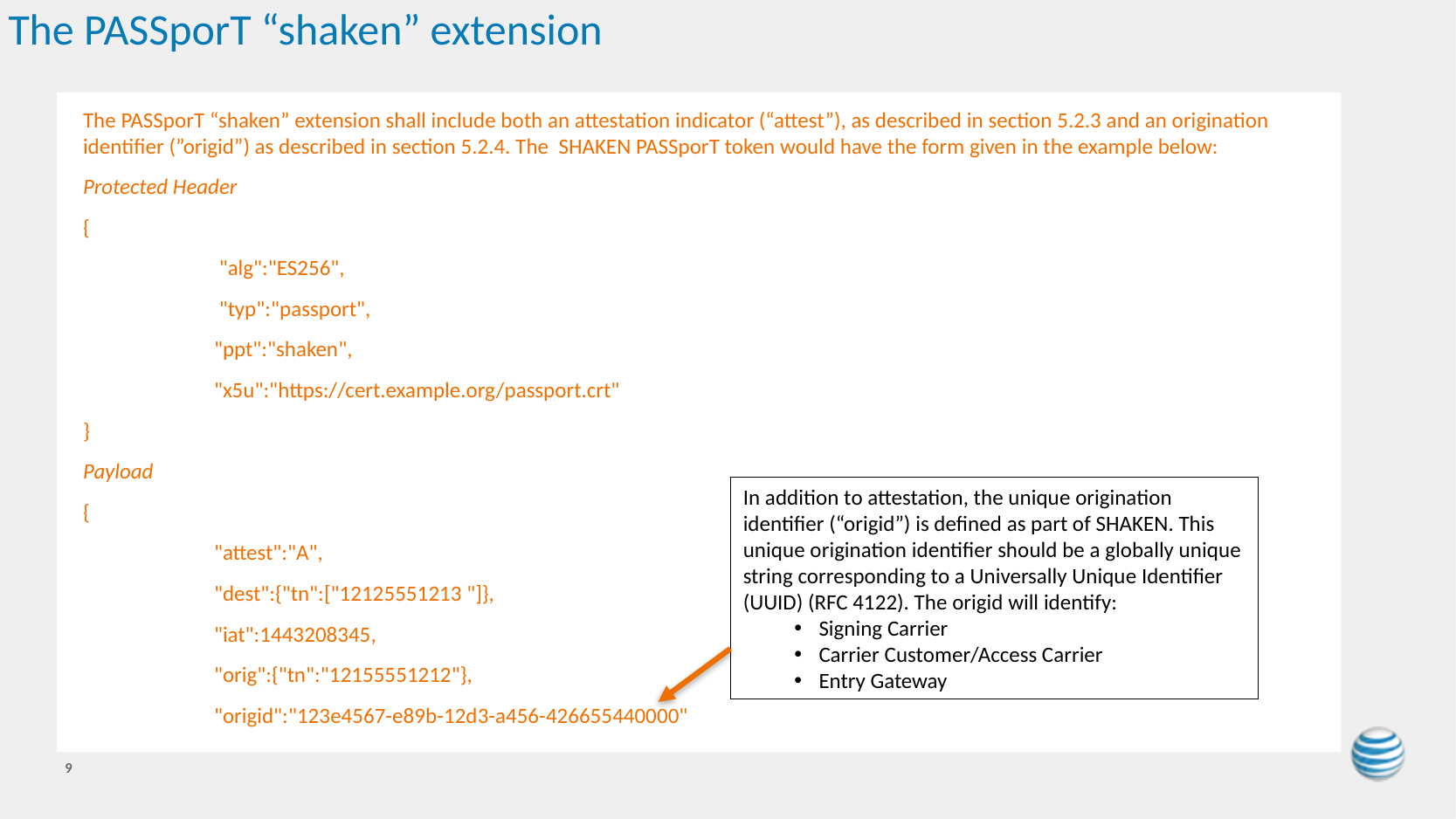

# The PASSporT “shaken” extension
The PASSporT “shaken” extension shall include both an attestation indicator (“attest”), as described in section 5.2.3 and an origination identifier (”origid”) as described in section 5.2.4. The  SHAKEN PASSporT token would have the form given in the example below:
Protected Header
{
     	 "alg":"ES256",
     	 "typ":"passport",
	"ppt":"shaken",
	"x5u":"https://cert.example.org/passport.crt"
}
Payload
{
	"attest":"A",
    	"dest":{"tn":["12125551213 "]},
	"iat":1443208345,
    	"orig":{"tn":"12155551212"},
	"origid":"123e4567-e89b-12d3-a456-426655440000"

In addition to attestation, the unique origination identifier (“origid”) is defined as part of SHAKEN. This unique origination identifier should be a globally unique string corresponding to a Universally Unique Identifier (UUID) (RFC 4122). The origid will identify:
Signing Carrier
Carrier Customer/Access Carrier
Entry Gateway
9